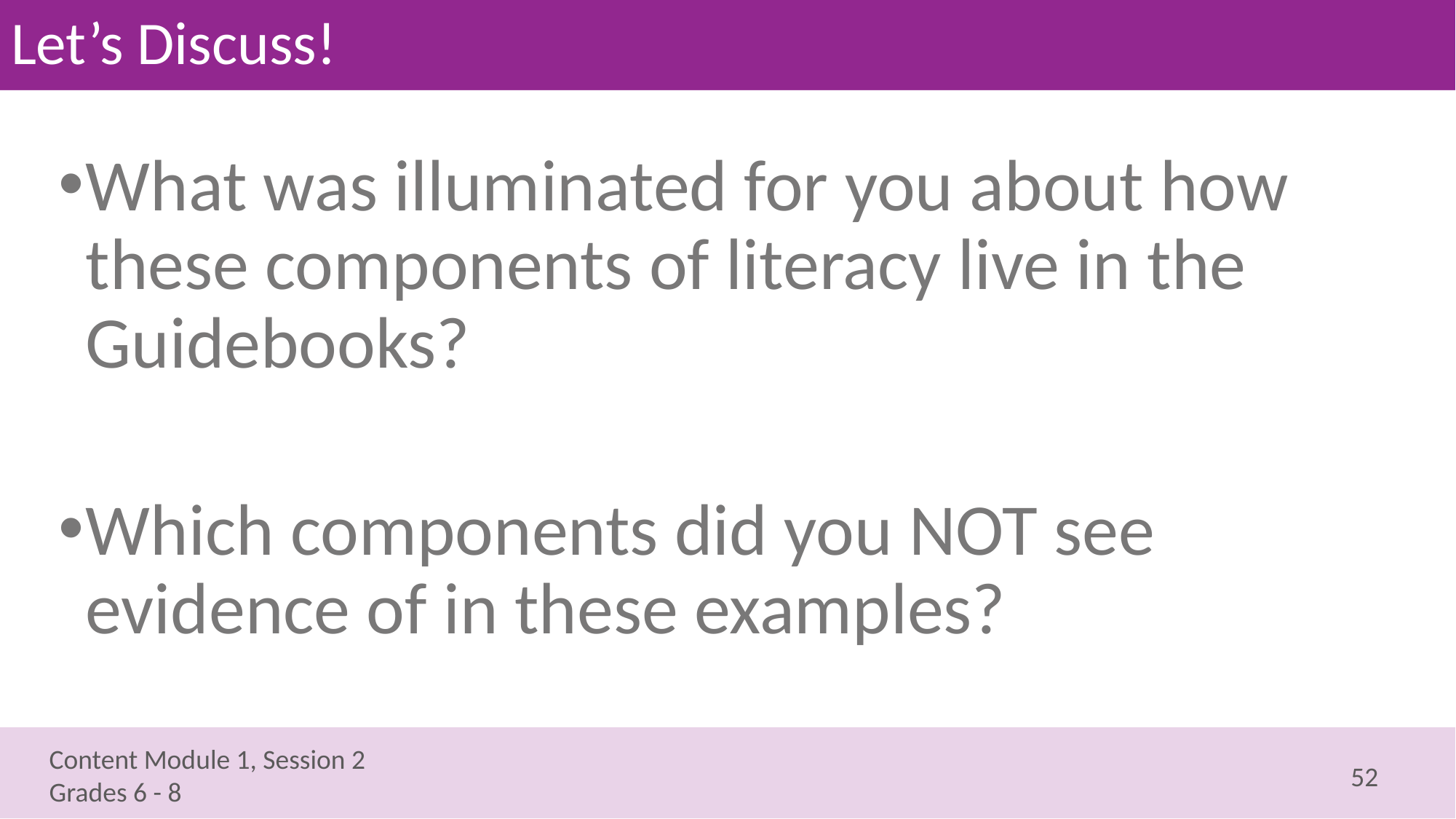

# Let’s Discuss!
What was illuminated for you about how these components of literacy live in the Guidebooks?

Which components did you NOT see evidence of in these examples?
52